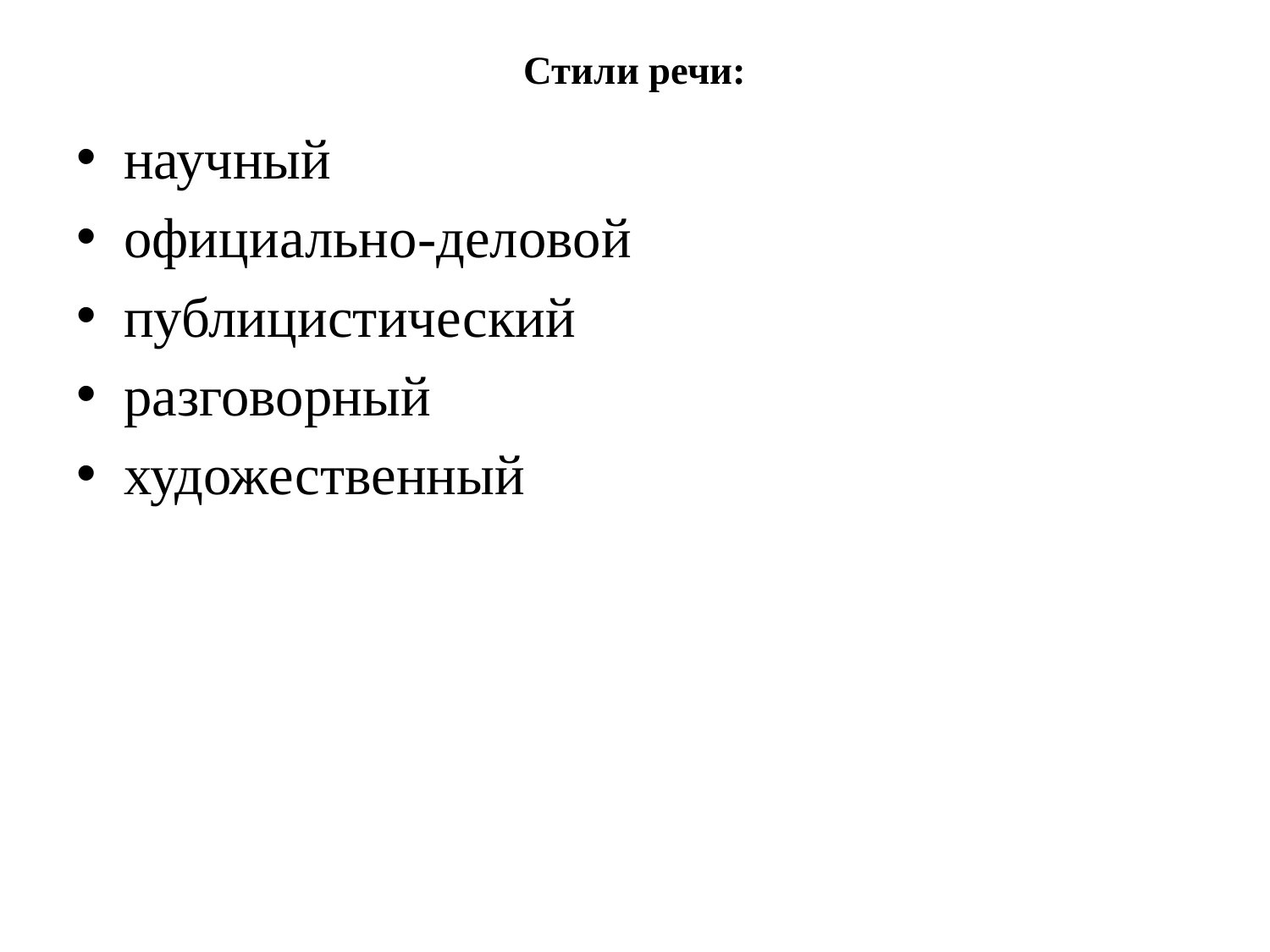

# Стили речи:
научный
официально-деловой
публицистический
разговорный
художественный